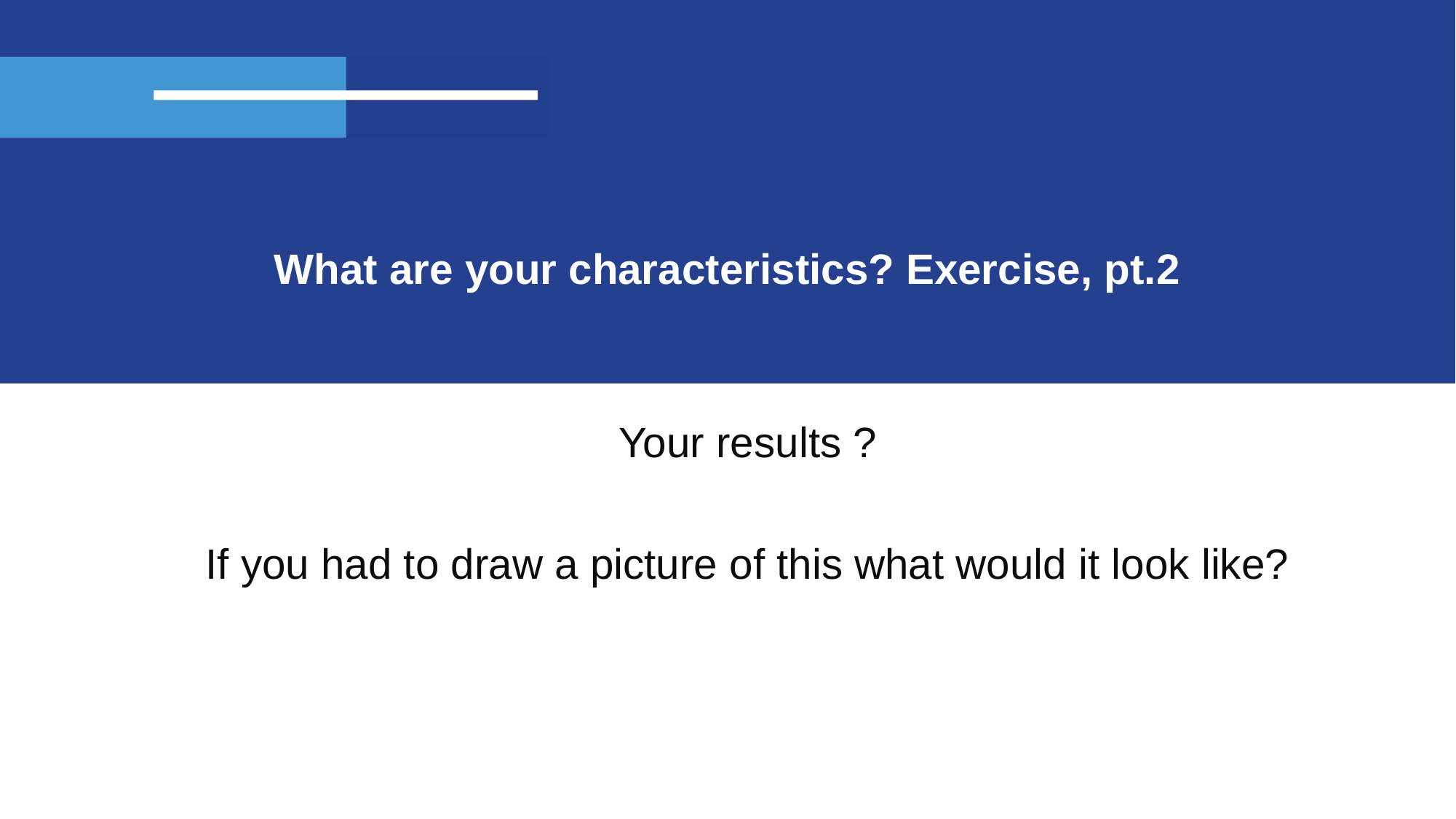

# What are your characteristics? Exercise, pt.2
Your results ?

If you had to draw a picture of this what would it look like?